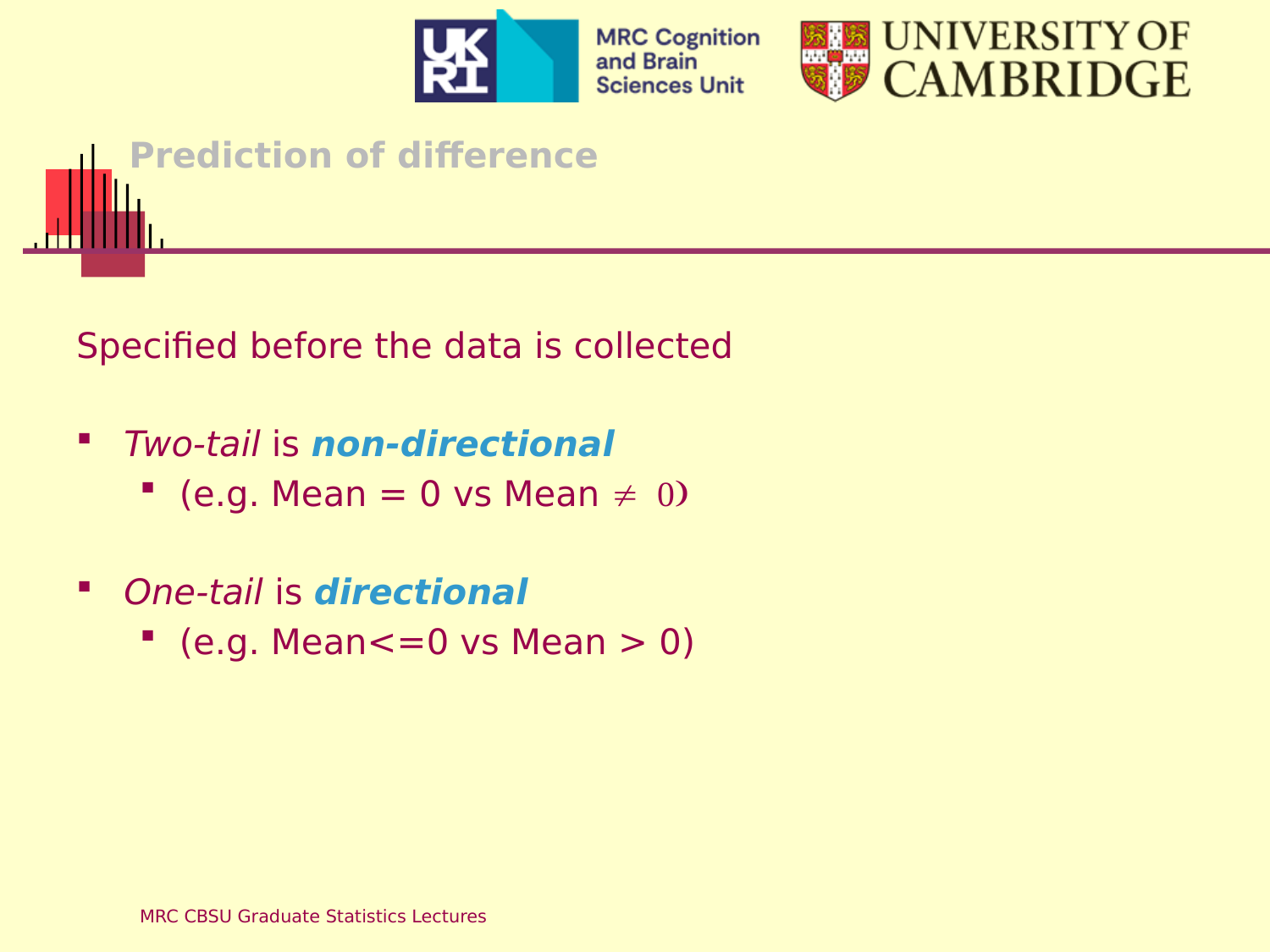

# Prediction of difference

Specified before the data is collected

Two-tail is non-directional
(e.g. Mean = 0 vs Mean ≠ 0)

One-tail is directional
(e.g. Mean<=0 vs Mean > 0)

MRC CBSU Graduate Statistics Lectures